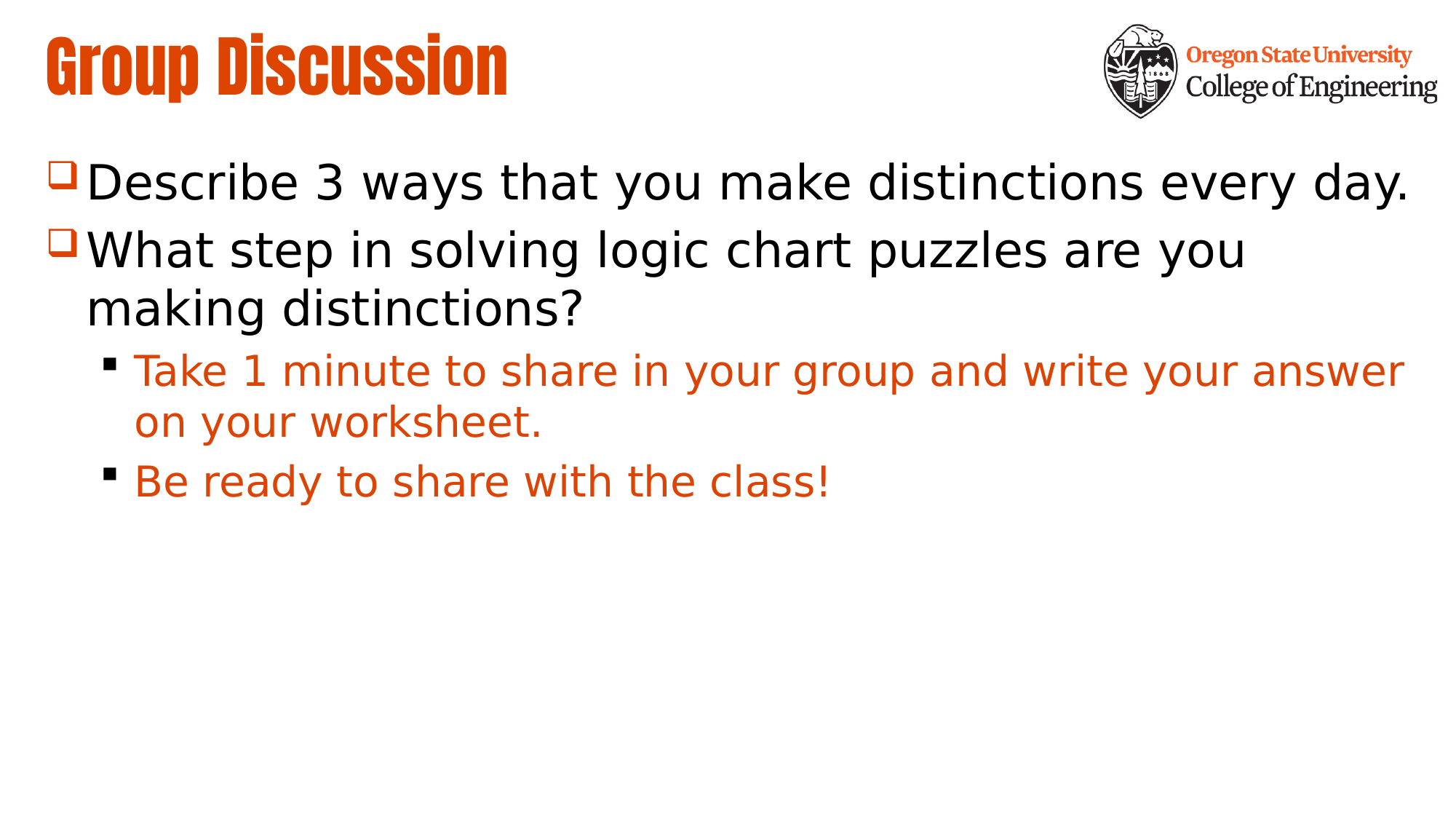

# Group Discussion
Describe 3 ways that you make distinctions every day.
What step in solving logic chart puzzles are you making distinctions?
Take 1 minute to share in your group and write your answer on your worksheet.
Be ready to share with the class!